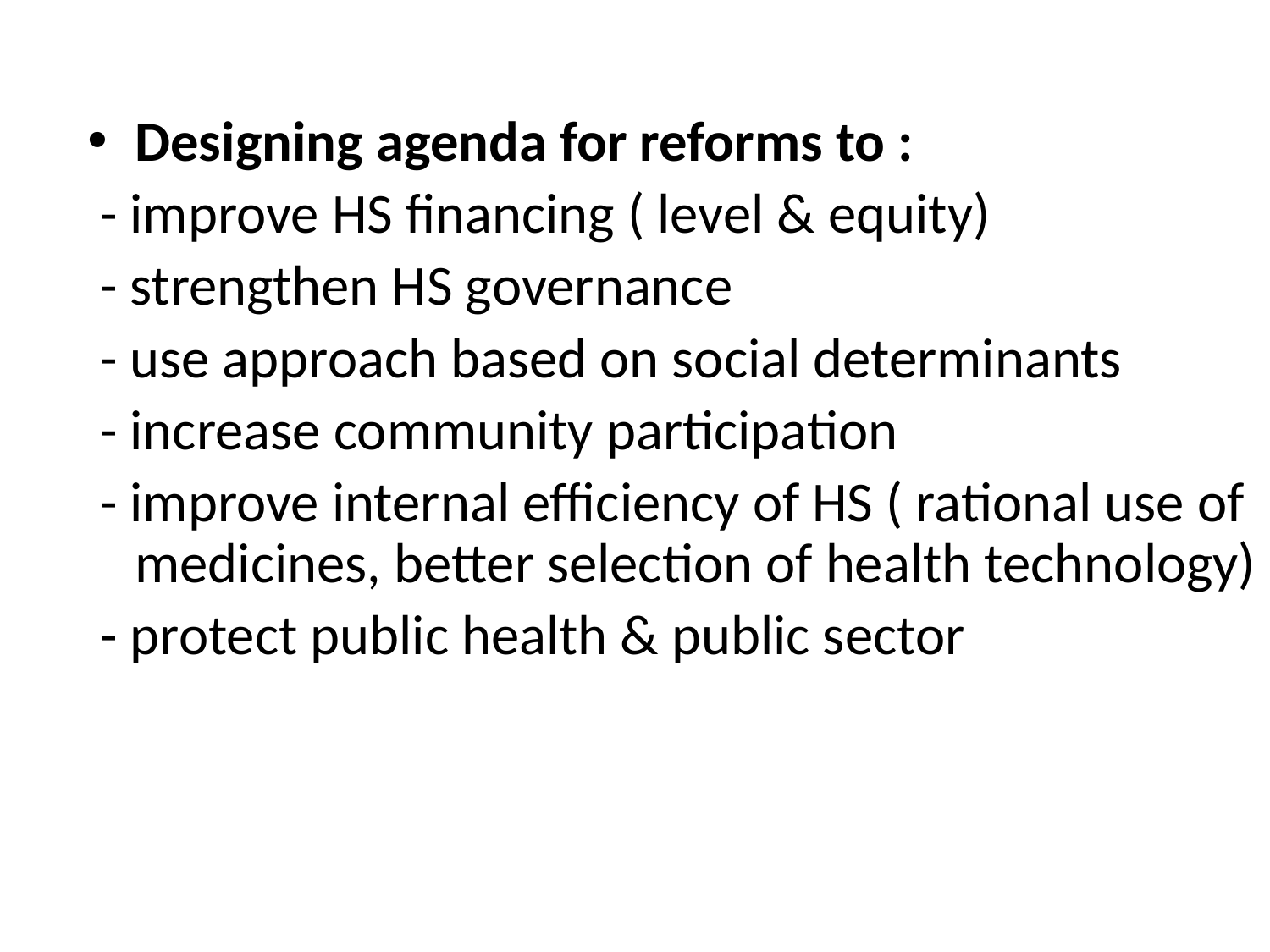

Designing agenda for reforms to :
 - improve HS financing ( level & equity)
 - strengthen HS governance
 - use approach based on social determinants
 - increase community participation
 - improve internal efficiency of HS ( rational use of medicines, better selection of health technology)
 - protect public health & public sector